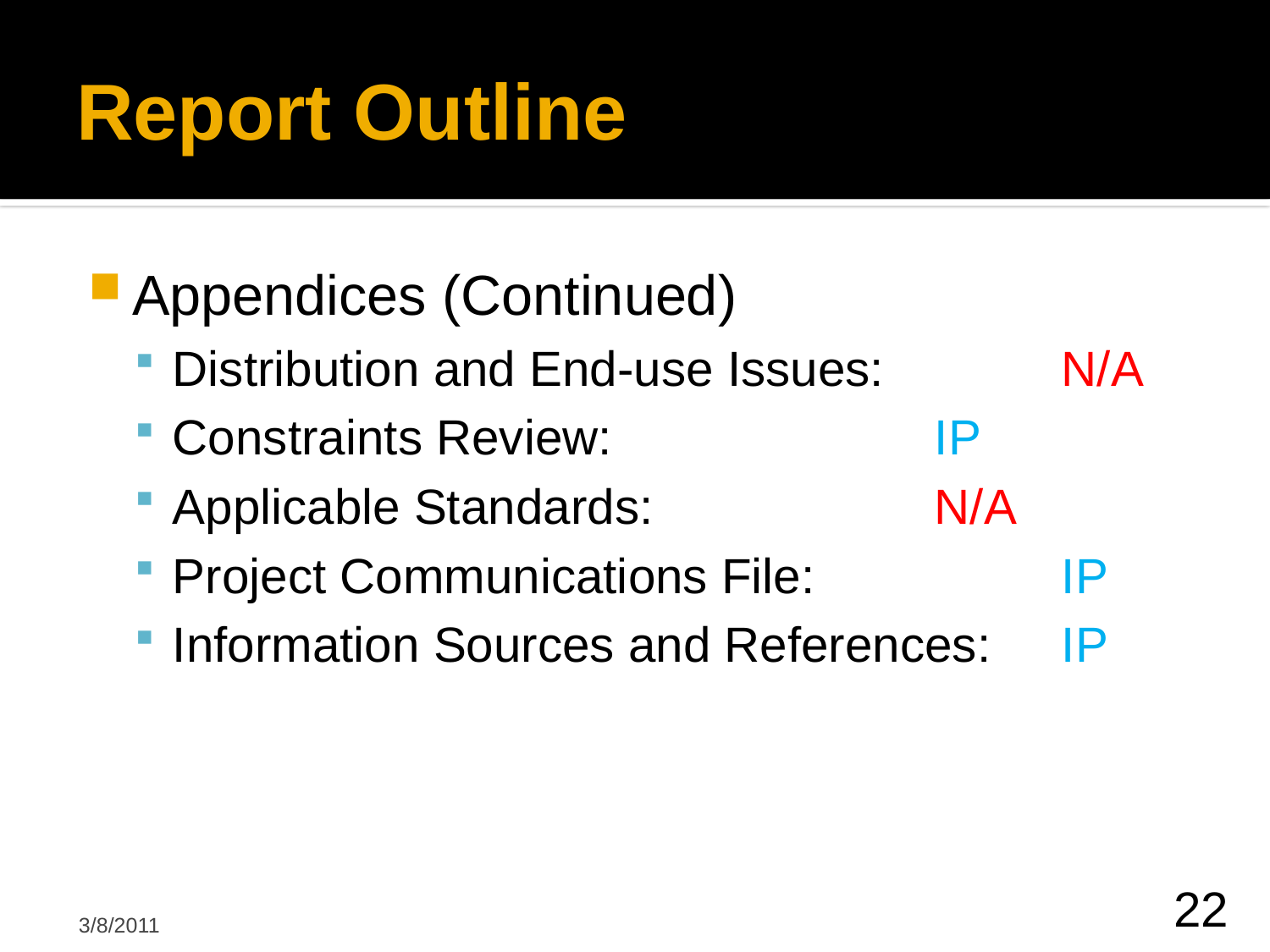

# Report Outline
Appendices (Continued)
Distribution and End-use Issues:		N/A
Constraints Review: 			IP
Applicable Standards: 			N/A
Project Communications File: 		IP
Information Sources and References:	IP
3/8/2011
22